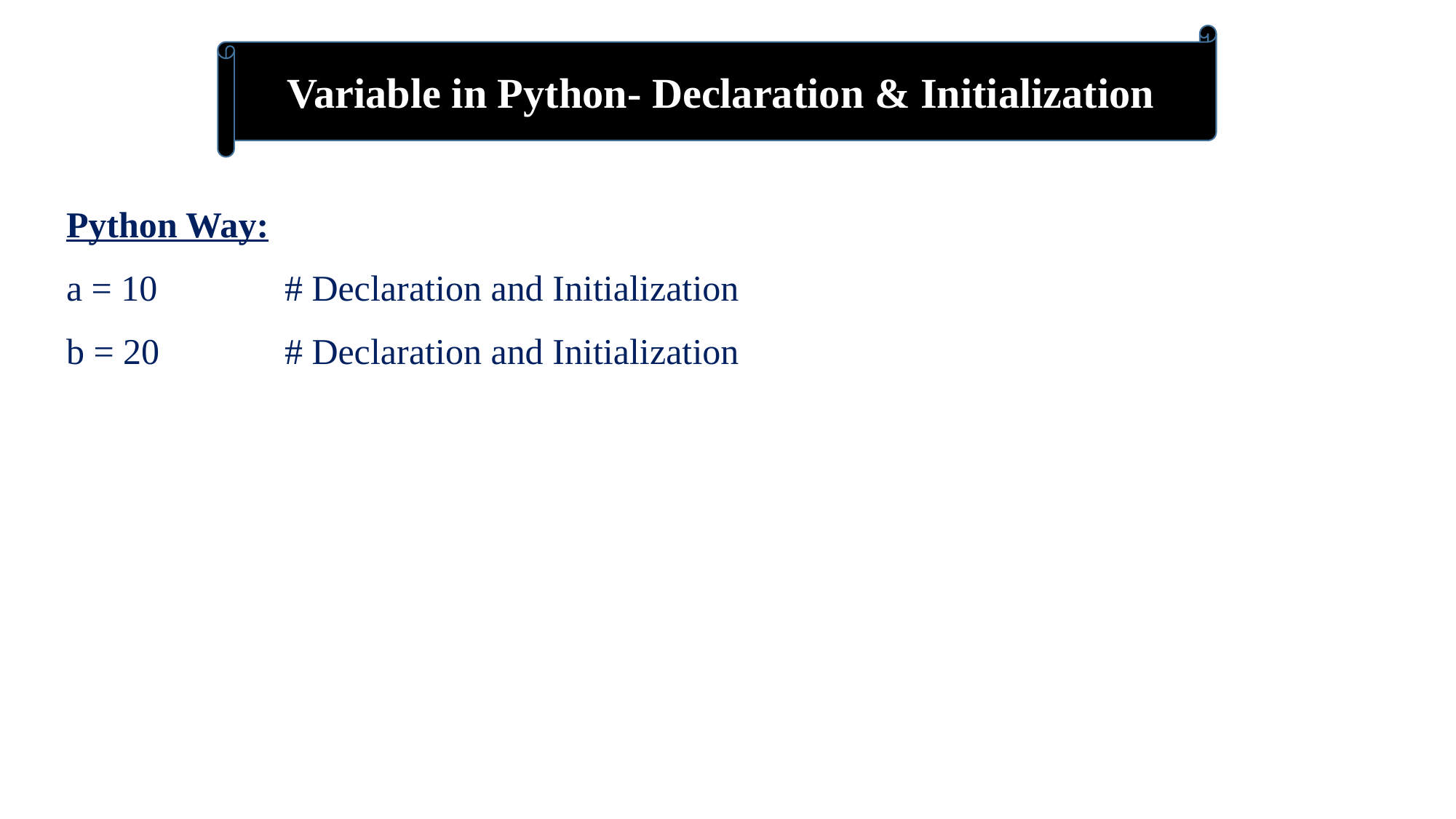

Variable in Python- Declaration & Initialization
Python Way:
a = 10 		# Declaration and Initialization
b = 20 		# Declaration and Initialization